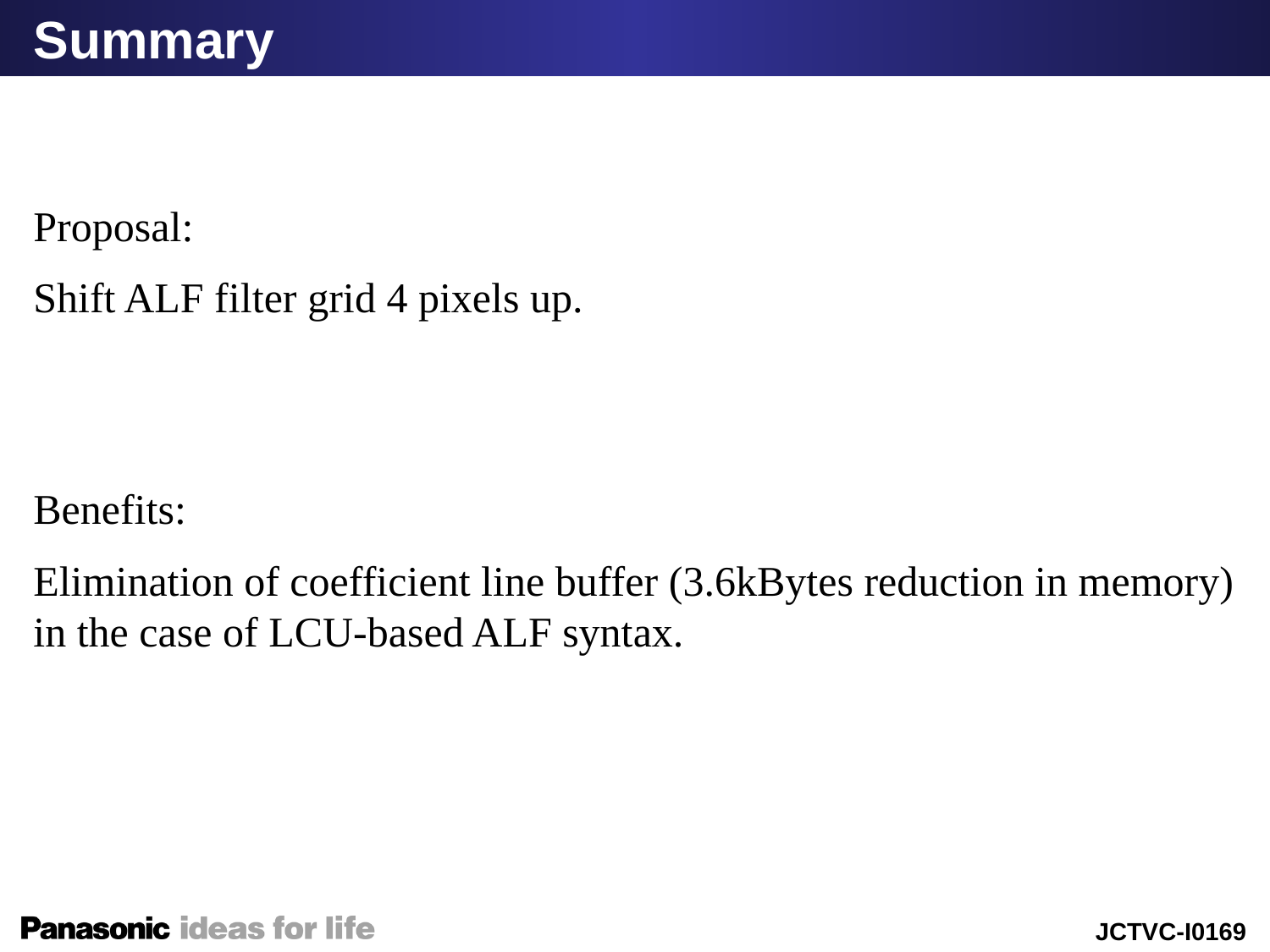

# Summary
Proposal:
Shift ALF filter grid 4 pixels up.

Benefits:
Elimination of coefficient line buffer (3.6kBytes reduction in memory) in the case of LCU-based ALF syntax.